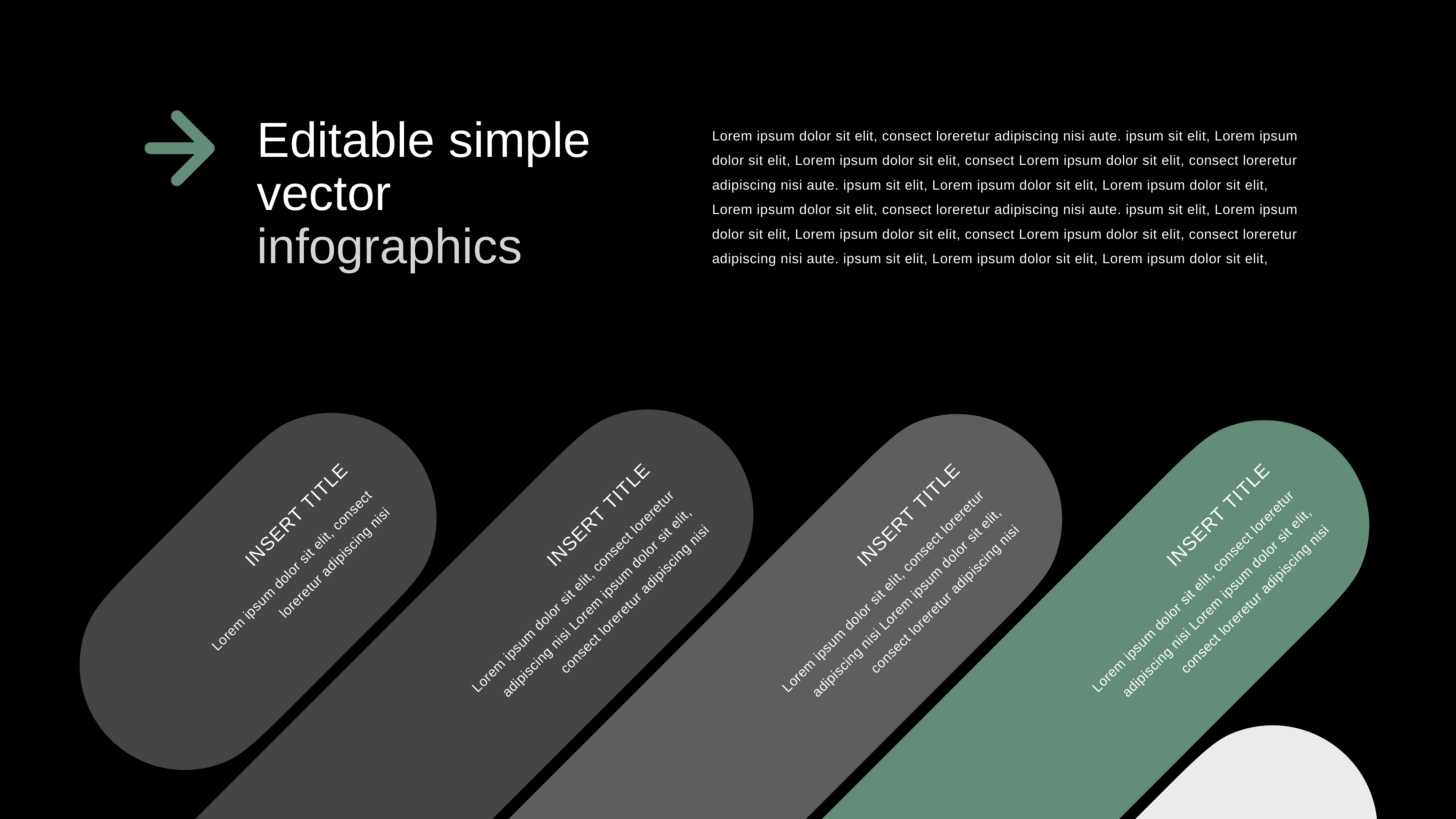

Editable simple vector infographics
Lorem ipsum dolor sit elit, consect loreretur adipiscing nisi aute. ipsum sit elit, Lorem ipsum dolor sit elit, Lorem ipsum dolor sit elit, consect Lorem ipsum dolor sit elit, consect loreretur adipiscing nisi aute. ipsum sit elit, Lorem ipsum dolor sit elit, Lorem ipsum dolor sit elit, Lorem ipsum dolor sit elit, consect loreretur adipiscing nisi aute. ipsum sit elit, Lorem ipsum dolor sit elit, Lorem ipsum dolor sit elit, consect Lorem ipsum dolor sit elit, consect loreretur adipiscing nisi aute. ipsum sit elit, Lorem ipsum dolor sit elit, Lorem ipsum dolor sit elit,

insert title
Lorem ipsum dolor sit elit, consect loreretur adipiscing nisi Lorem ipsum dolor sit elit, consect loreretur adipiscing nisi

insert title
Lorem ipsum dolor sit elit, consect loreretur adipiscing nisi

insert title
Lorem ipsum dolor sit elit, consect loreretur adipiscing nisi Lorem ipsum dolor sit elit, consect loreretur adipiscing nisi

insert title
Lorem ipsum dolor sit elit, consect loreretur adipiscing nisi Lorem ipsum dolor sit elit, consect loreretur adipiscing nisi